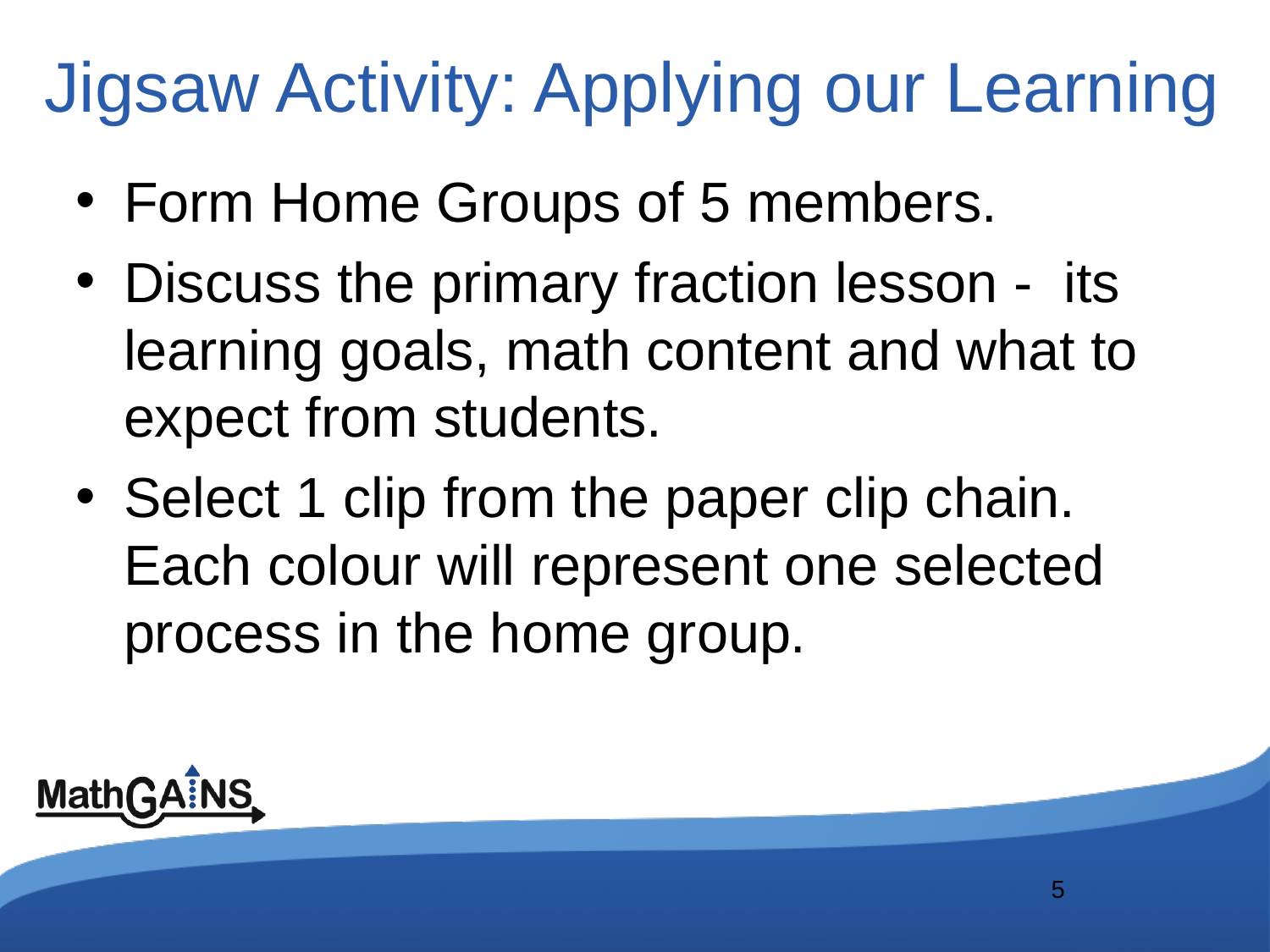

# Jigsaw Activity: Applying our Learning
Form Home Groups of 5 members.
Discuss the primary fraction lesson -  its learning goals, math content and what to expect from students.
Select 1 clip from the paper clip chain. Each colour will represent one selected process in the home group.

5